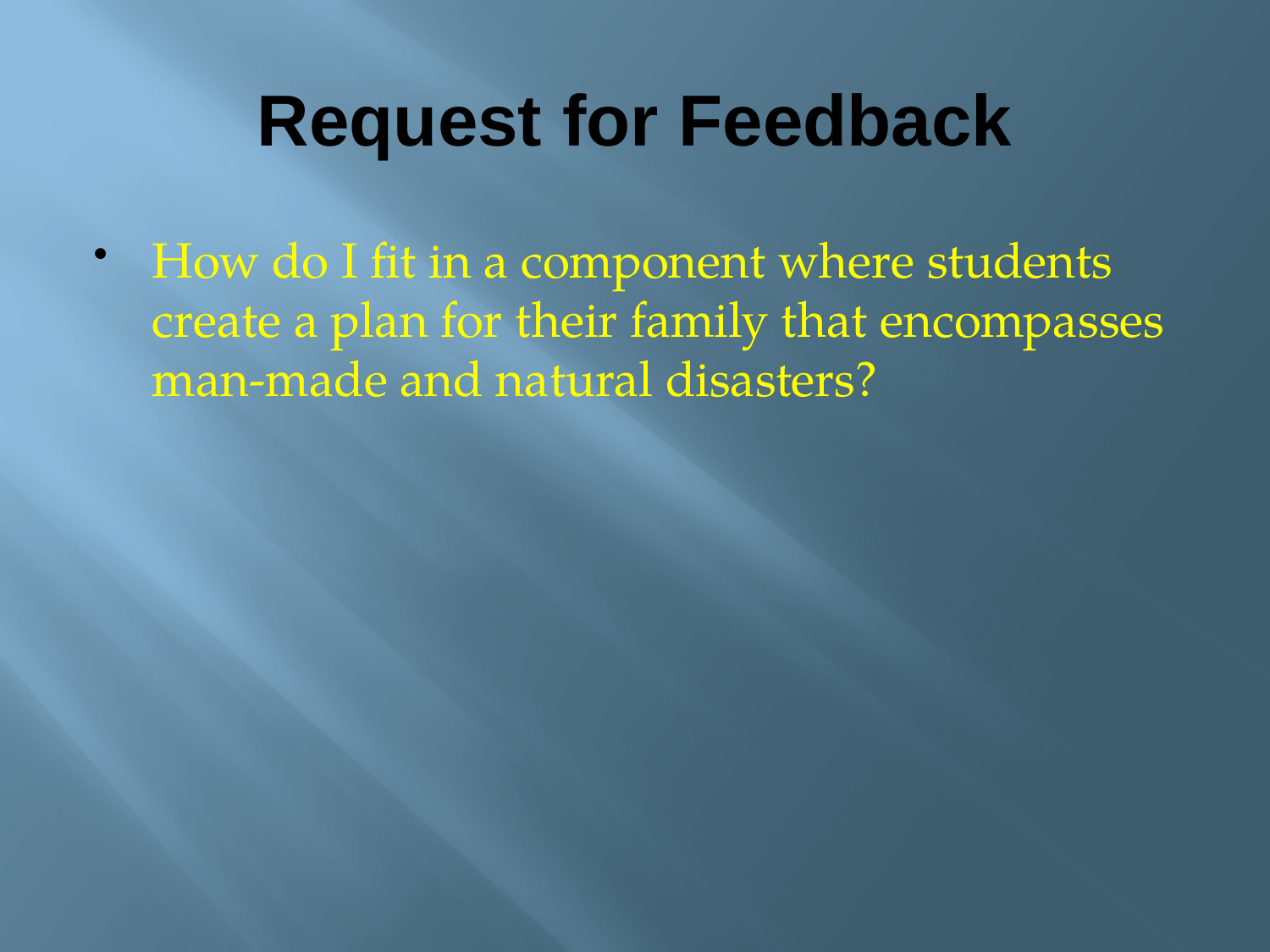

# Request for Feedback
How do I fit in a component where students create a plan for their family that encompasses man-made and natural disasters?